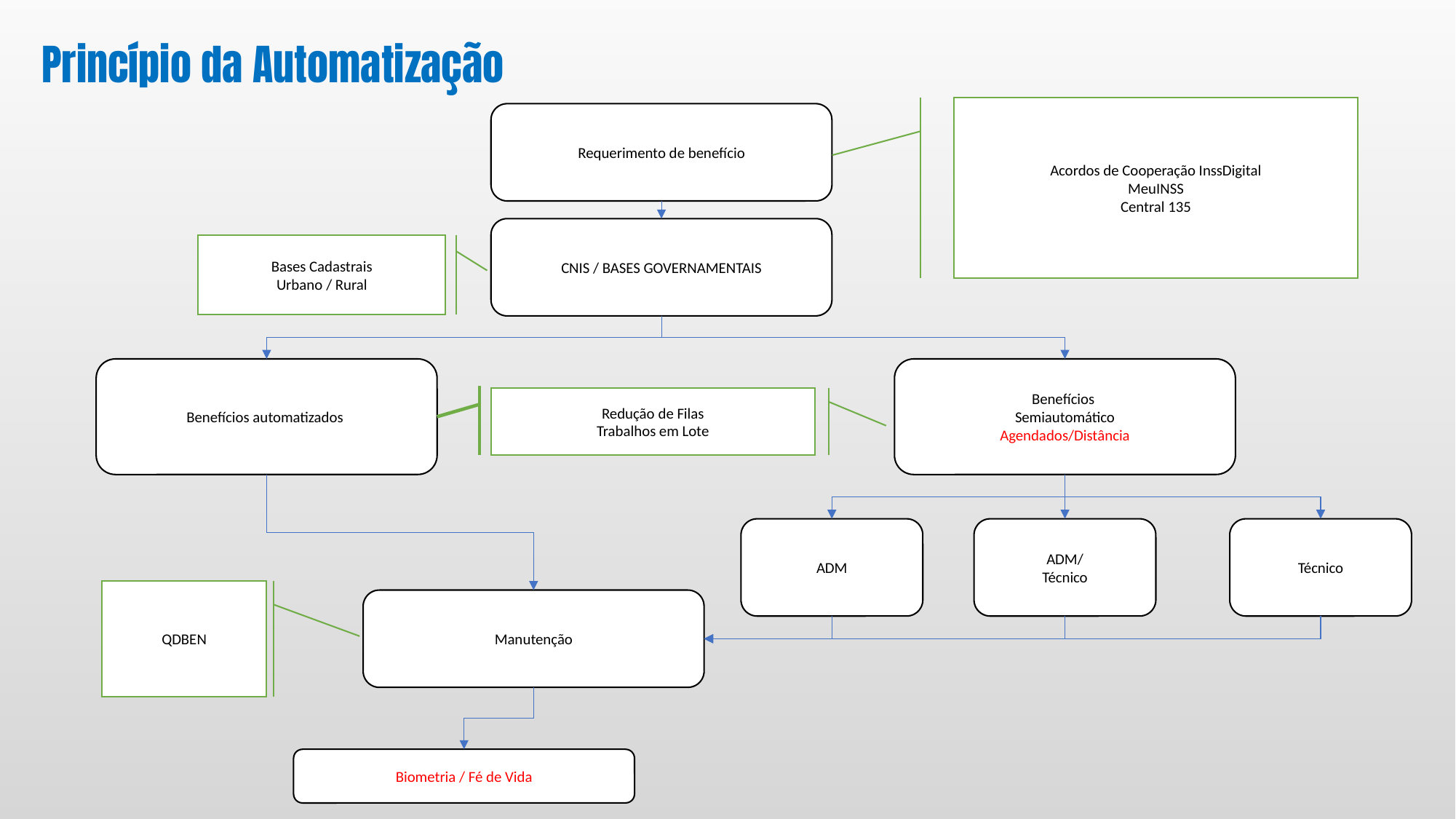

Princípio da Automatização
Acordos de Cooperação InssDigital
MeuINSS
Central 135
Requerimento de benefício
CNIS / BASES GOVERNAMENTAIS
Bases Cadastrais
Urbano / Rural
Benefícios automatizados
Benefícios
Semiautomático
Agendados/Distância
Redução de Filas
Trabalhos em Lote
ADM
ADM/
Técnico
Técnico
QDBEN
Manutenção
Biometria / Fé de Vida